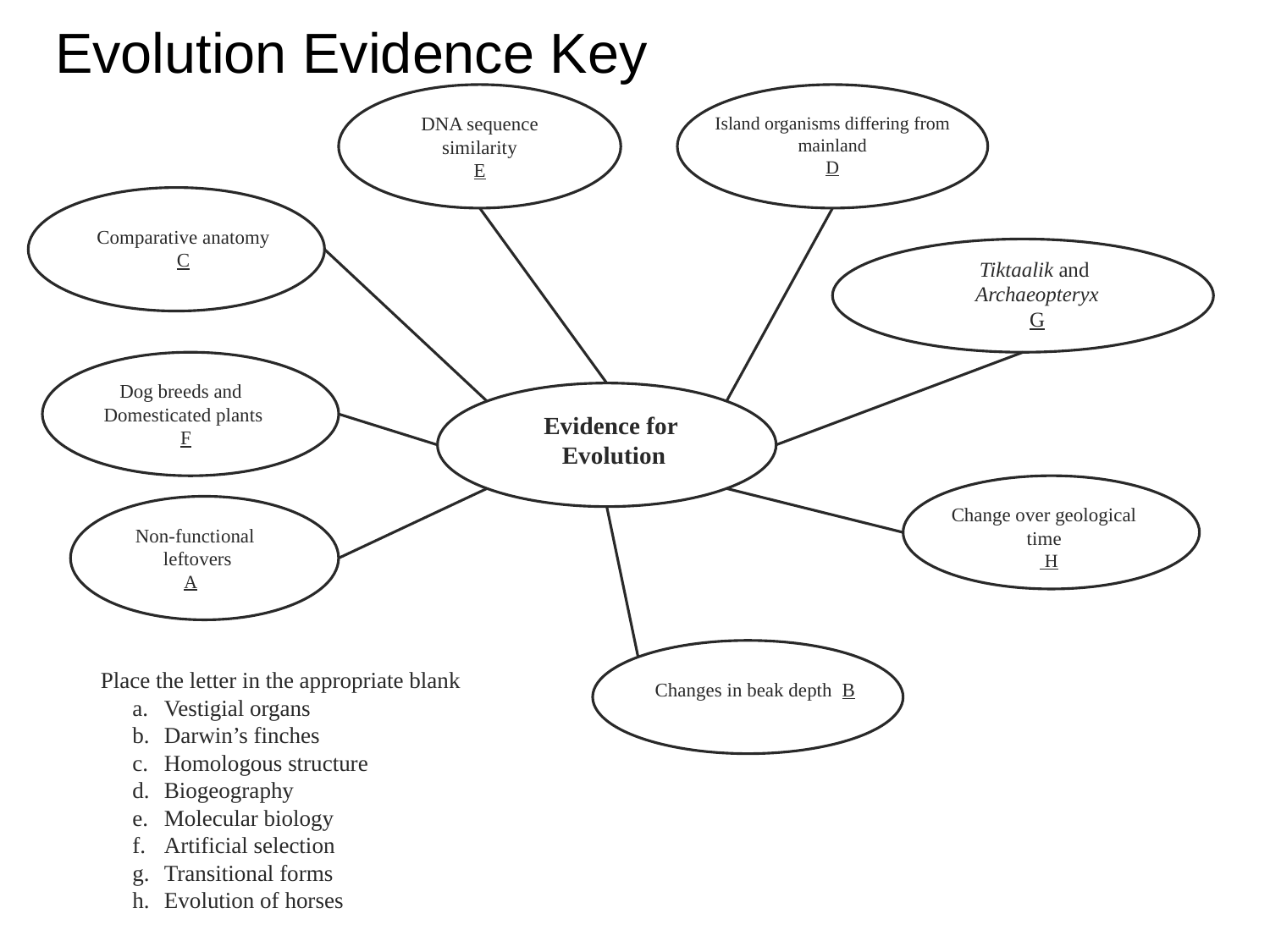

Evolution Evidence Key

DNA sequence similarity
E
Island organisms differing from mainland
D

Comparative anatomy
C

Tiktaalik and
Archaeopteryx
G

Dog breeds and
Domesticated plants
 F

Evidence for
Evolution

Change over geological time
   H
Non-functional
leftovers
A

Changes in beak depth  B
	Place the letter in the appropriate blank
Vestigial organs
Darwin’s finches
Homologous structure
Biogeography
Molecular biology
Artificial selection
Transitional forms
Evolution of horses